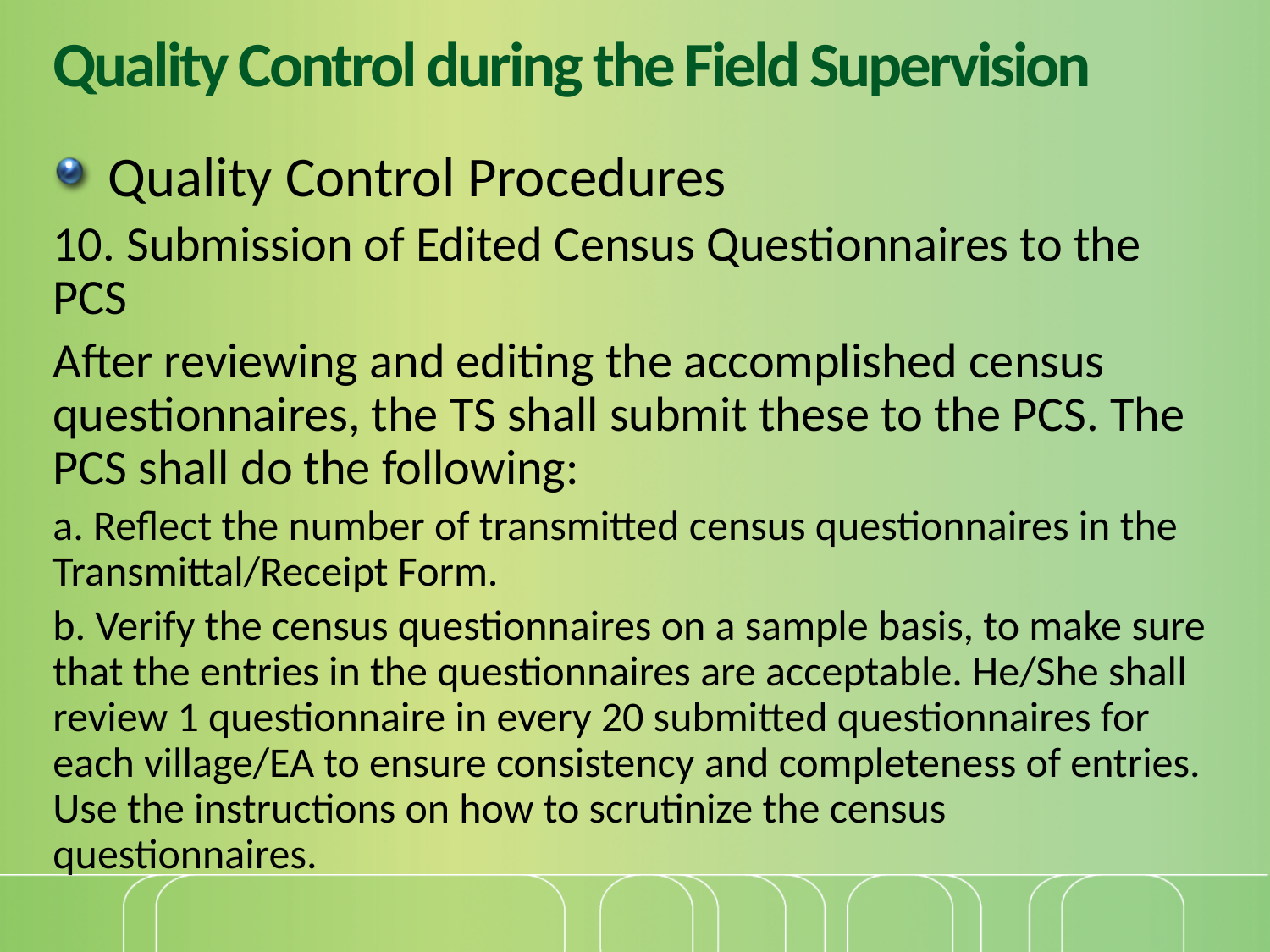

# Quality Control during the Field Supervision
Quality Control Procedures
10. Submission of Edited Census Questionnaires to the PCS
After reviewing and editing the accomplished census questionnaires, the TS shall submit these to the PCS. The PCS shall do the following:
a. Reflect the number of transmitted census questionnaires in the Transmittal/Receipt Form.
b. Verify the census questionnaires on a sample basis, to make sure that the entries in the questionnaires are acceptable. He/She shall review 1 questionnaire in every 20 submitted questionnaires for each village/EA to ensure consistency and completeness of entries. Use the instructions on how to scrutinize the census questionnaires.